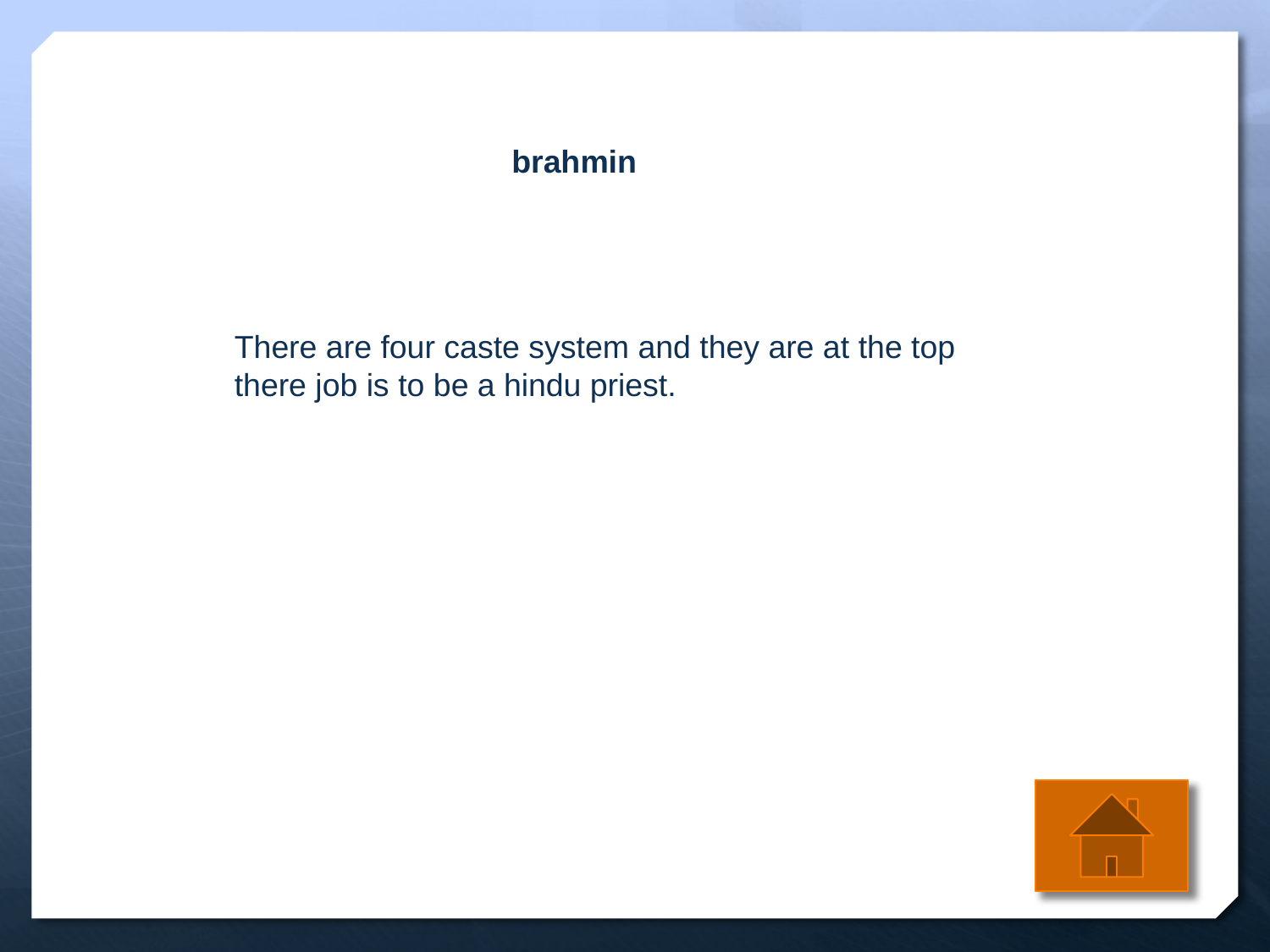

brahmin
There are four caste system and they are at the top there job is to be a hindu priest.